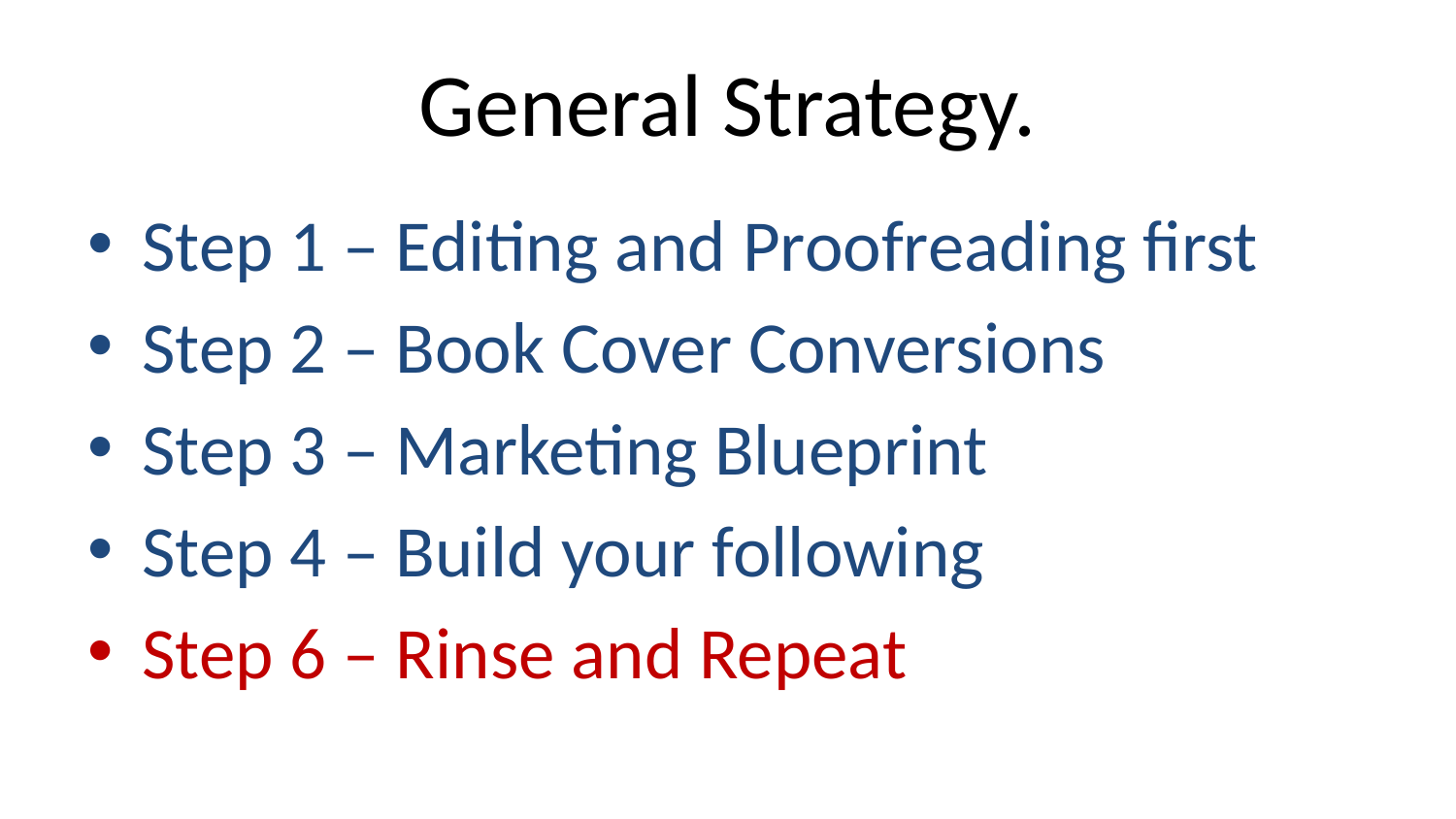

# General Strategy.
Step 1 – Editing and Proofreading first
Step 2 – Book Cover Conversions
Step 3 – Marketing Blueprint
Step 4 – Build your following
Step 6 – Rinse and Repeat